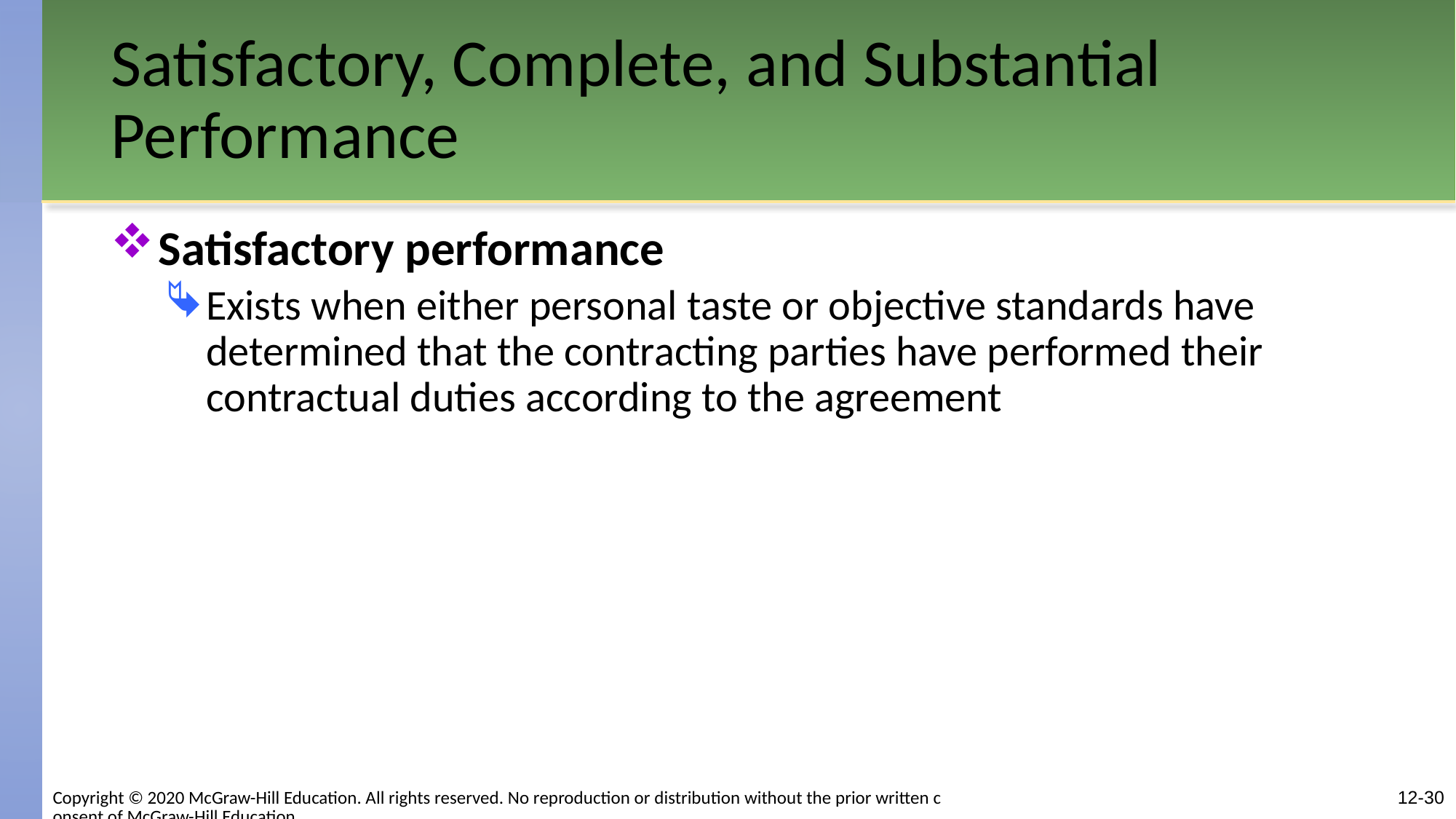

# Satisfactory, Complete, and Substantial Performance
Satisfactory performance
Exists when either personal taste or objective standards have determined that the contracting parties have performed their contractual duties according to the agreement
Copyright © 2020 McGraw-Hill Education. All rights reserved. No reproduction or distribution without the prior written consent of McGraw-Hill Education.
12-30